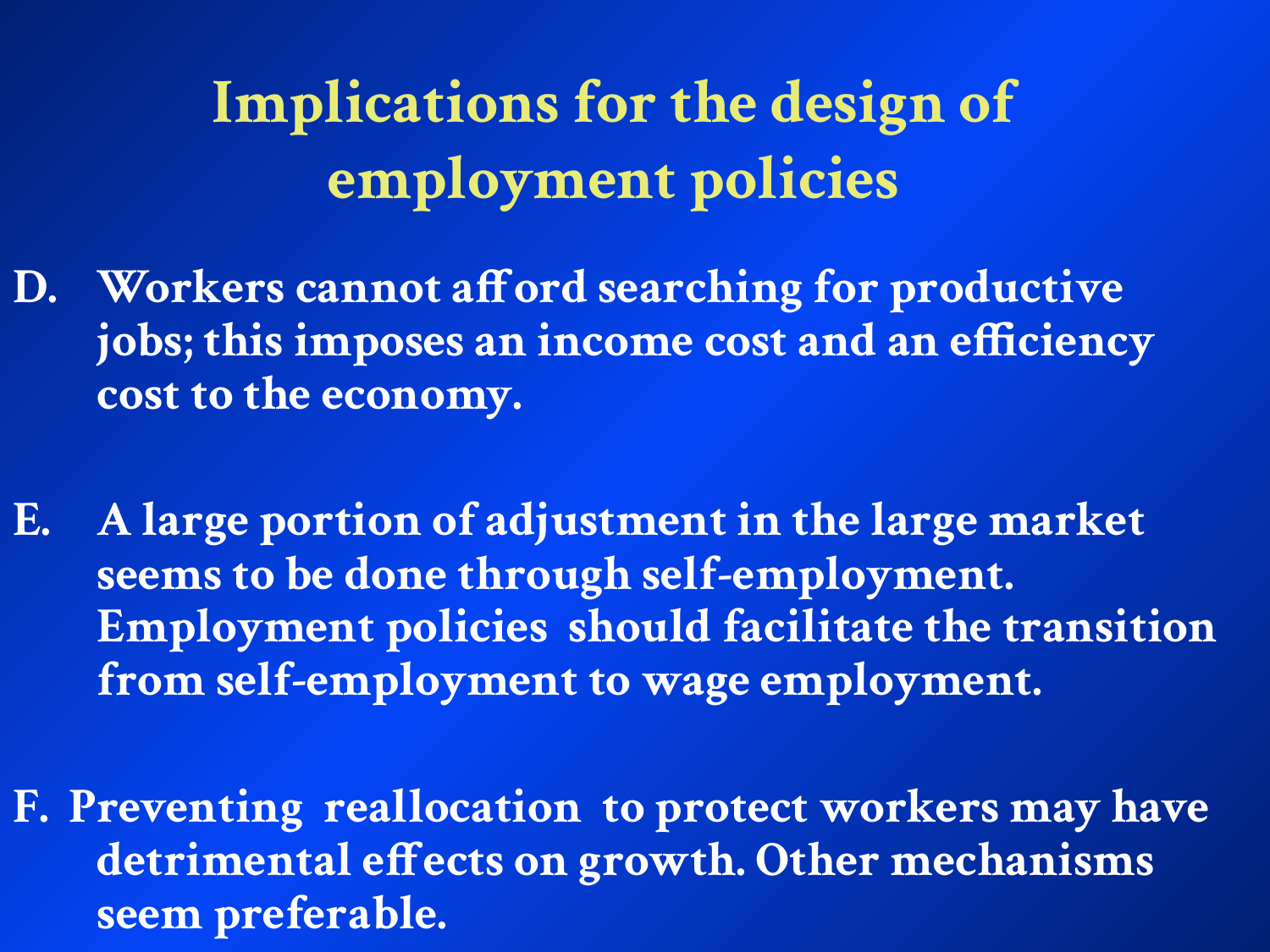

Implications for the design of employment policies
Workers cannot afford searching for productive jobs; this imposes an income cost and an efficiency cost to the economy.

A large portion of adjustment in the large market seems to be done through self-employment. Employment policies  should facilitate the transition from self-employment to wage employment.

F.  Preventing  reallocation  to protect workers may have detrimental effects on growth. Other mechanisms seem preferable.